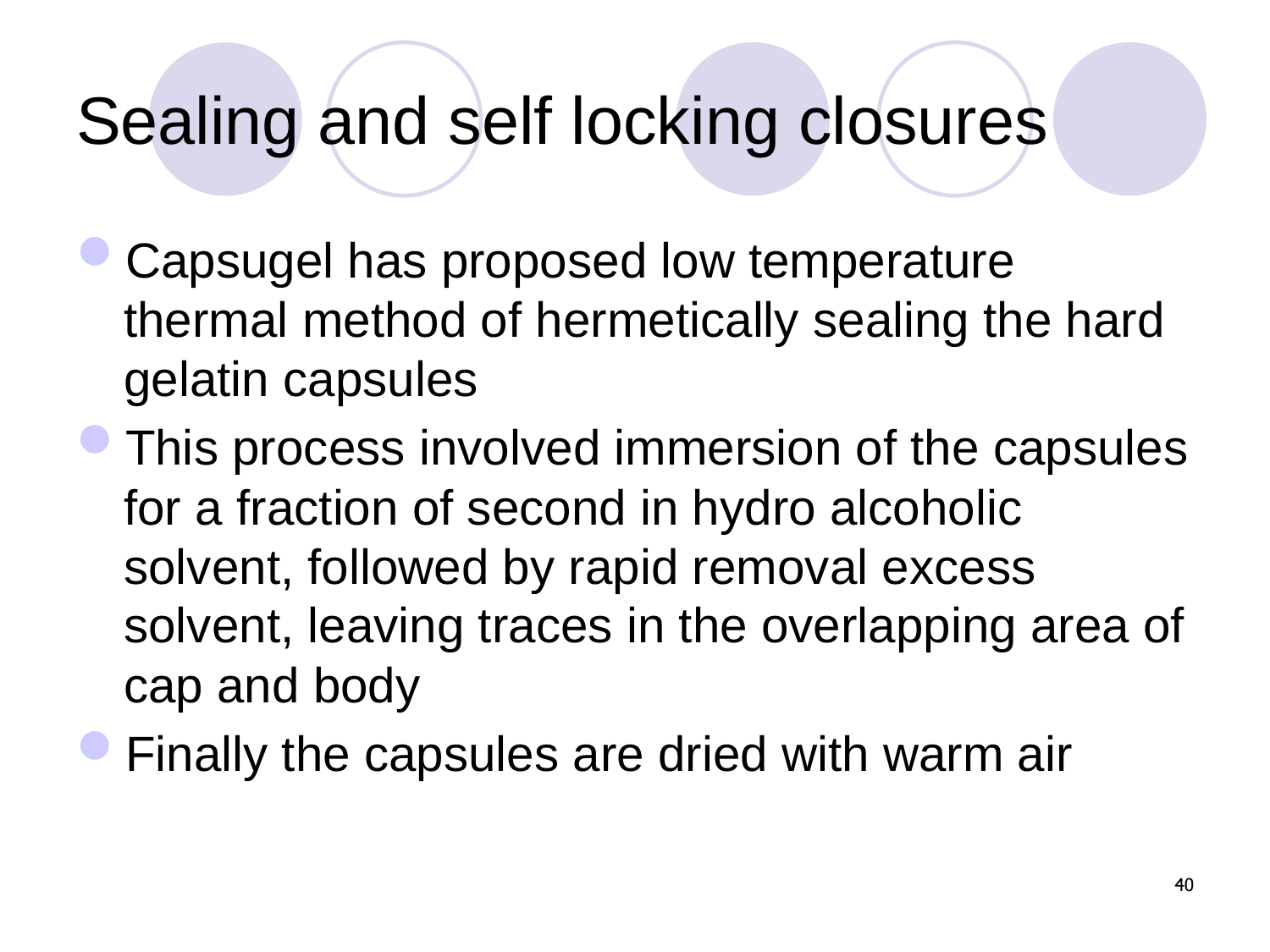

# Sealing and self locking closures
Capsugel has proposed low temperature thermal method of hermetically sealing the hard gelatin capsules
This process involved immersion of the capsules for a fraction of second in hydro alcoholic solvent, followed by rapid removal excess solvent, leaving traces in the overlapping area of cap and body
Finally the capsules are dried with warm air
40